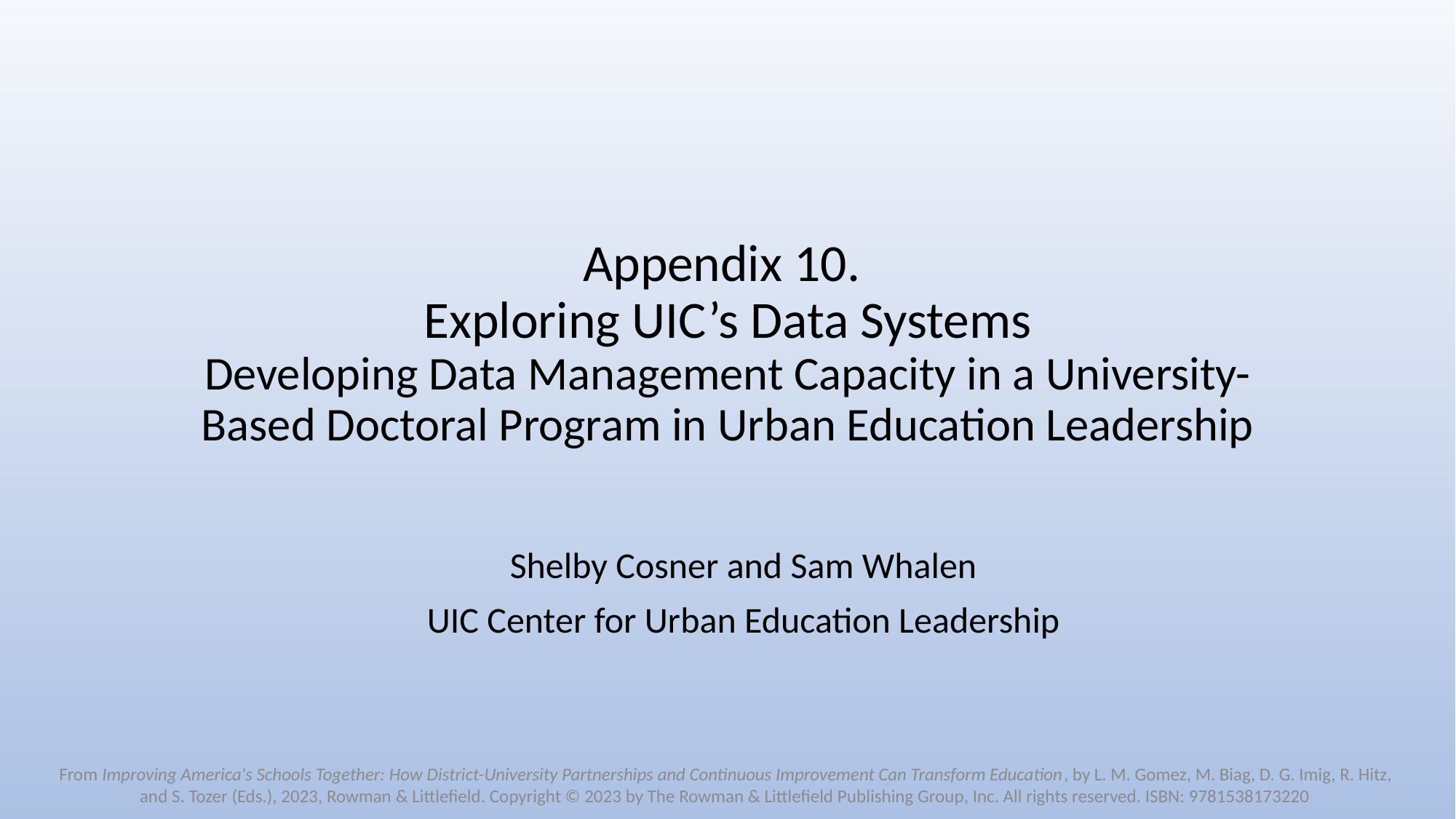

# Appendix 10. Exploring UIC’s Data Systems Developing Data Management Capacity in a University-Based Doctoral Program in Urban Education Leadership
Shelby Cosner and Sam Whalen
UIC Center for Urban Education Leadership

From Improving America's Schools Together: How District-University Partnerships and Continuous Improvement Can Transform Education, by L. M. Gomez, M. Biag, D. G. Imig, R. Hitz, and S. Tozer (Eds.), 2023, Rowman & Littlefield. Copyright © 2023 by The Rowman & Littlefield Publishing Group, Inc. All rights reserved. ISBN: 9781538173220